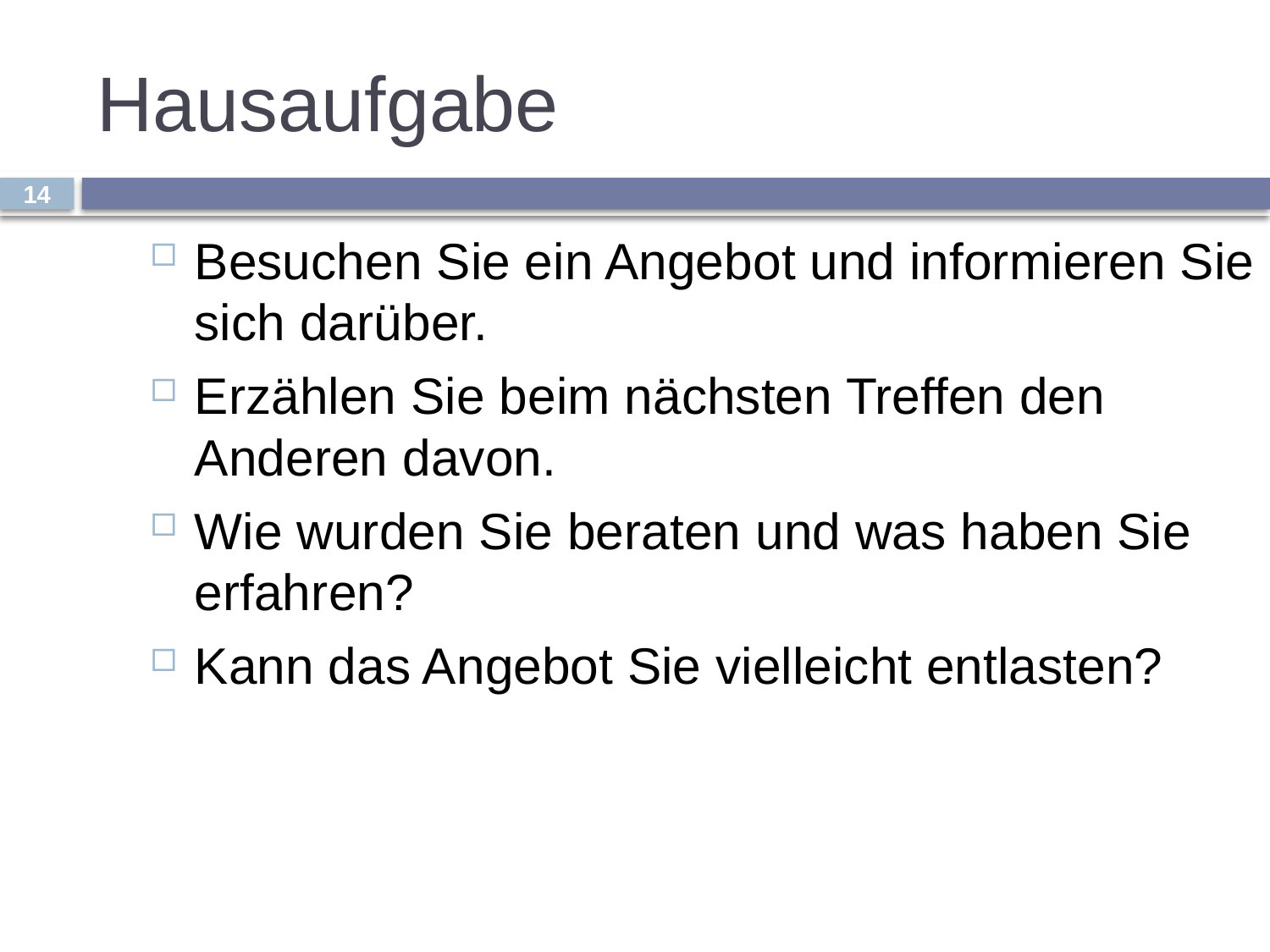

# Hausaufgabe
14
Besuchen Sie ein Angebot und informieren Sie sich darüber.
Erzählen Sie beim nächsten Treffen den Anderen davon.
Wie wurden Sie beraten und was haben Sie erfahren?
Kann das Angebot Sie vielleicht entlasten?